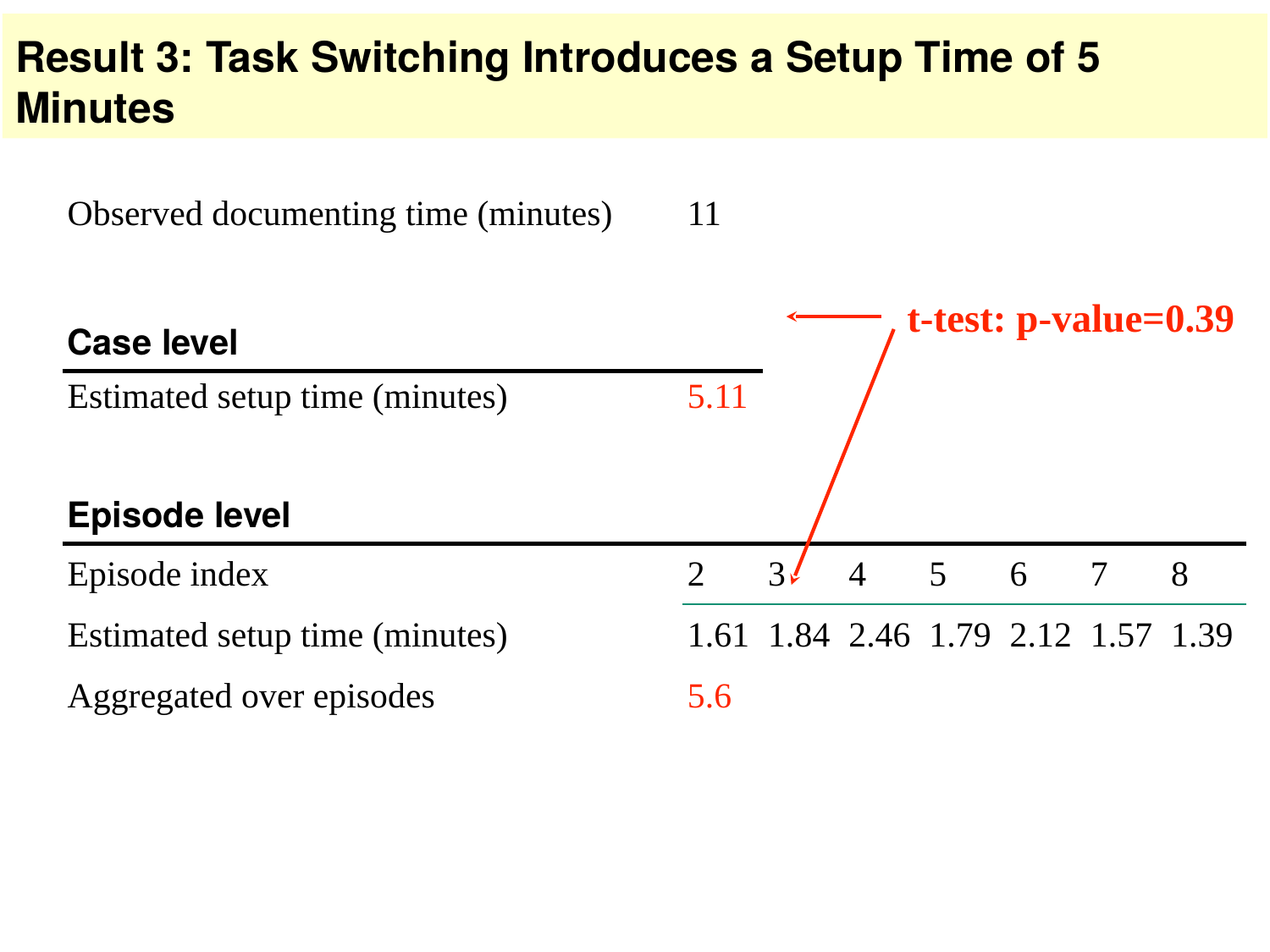

Result 3: Task Switching Introduces a Setup Time of 5 Minutes
| Observed documenting time (minutes) | 11 |  |  |  |  |  |  |
| --- | --- | --- | --- | --- | --- | --- | --- |
|  |  |  |  |  |  |  |  |
| Case level |  |  |  |  |  |  |  |
| Estimated setup time (minutes) | 5.11 |  |  |  |  |  |  |
|  |  |  |  |  |  |  |  |
| Episode level |  |  |  |  |  |  |  |
| Episode index | 2 | 3 | 4 | 5 | 6 | 7 | 8 |
| Estimated setup time (minutes) | 1.61 | 1.84 | 2.46 | 1.79 | 2.12 | 1.57 | 1.39 |
| Aggregated over episodes | 5.6 |  |  |  |  |  |  |
t-test: p-value=0.39